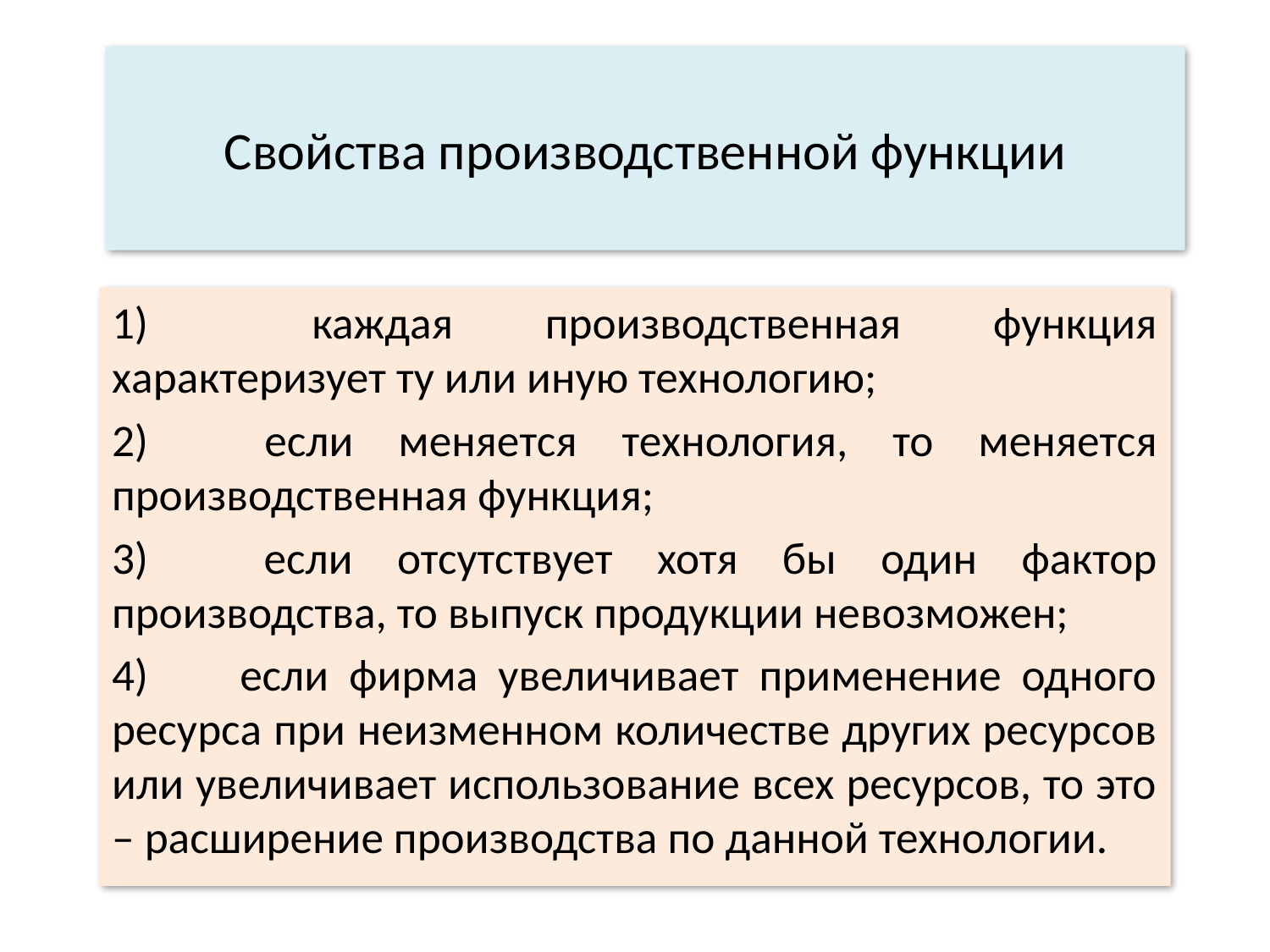

# Свойства производственной функции
1)        каждая производственная функция характеризует ту или иную технологию;
2)        если меняется технология, то меняется производственная функция;
3)        если отсутствует хотя бы один фактор производства, то выпуск продукции невозможен;
4)        если фирма увеличивает применение одного ресурса при неизменном количестве других ресурсов или увеличивает использование всех ресурсов, то это – расширение производства по данной технологии.